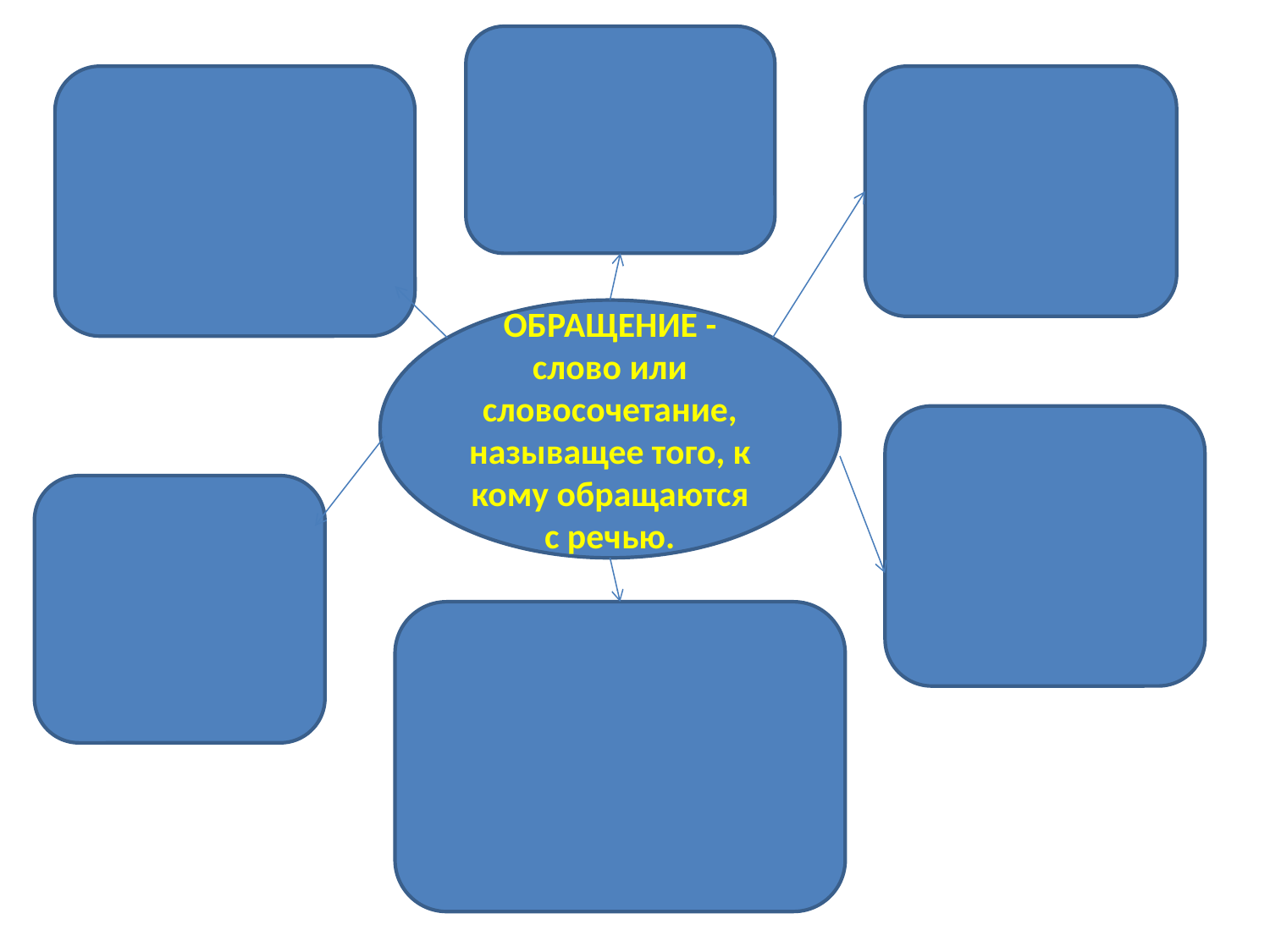

#

ОБРАЩЕНИЕ - слово или словосочетание, называщее того, к кому обращаются с речью.